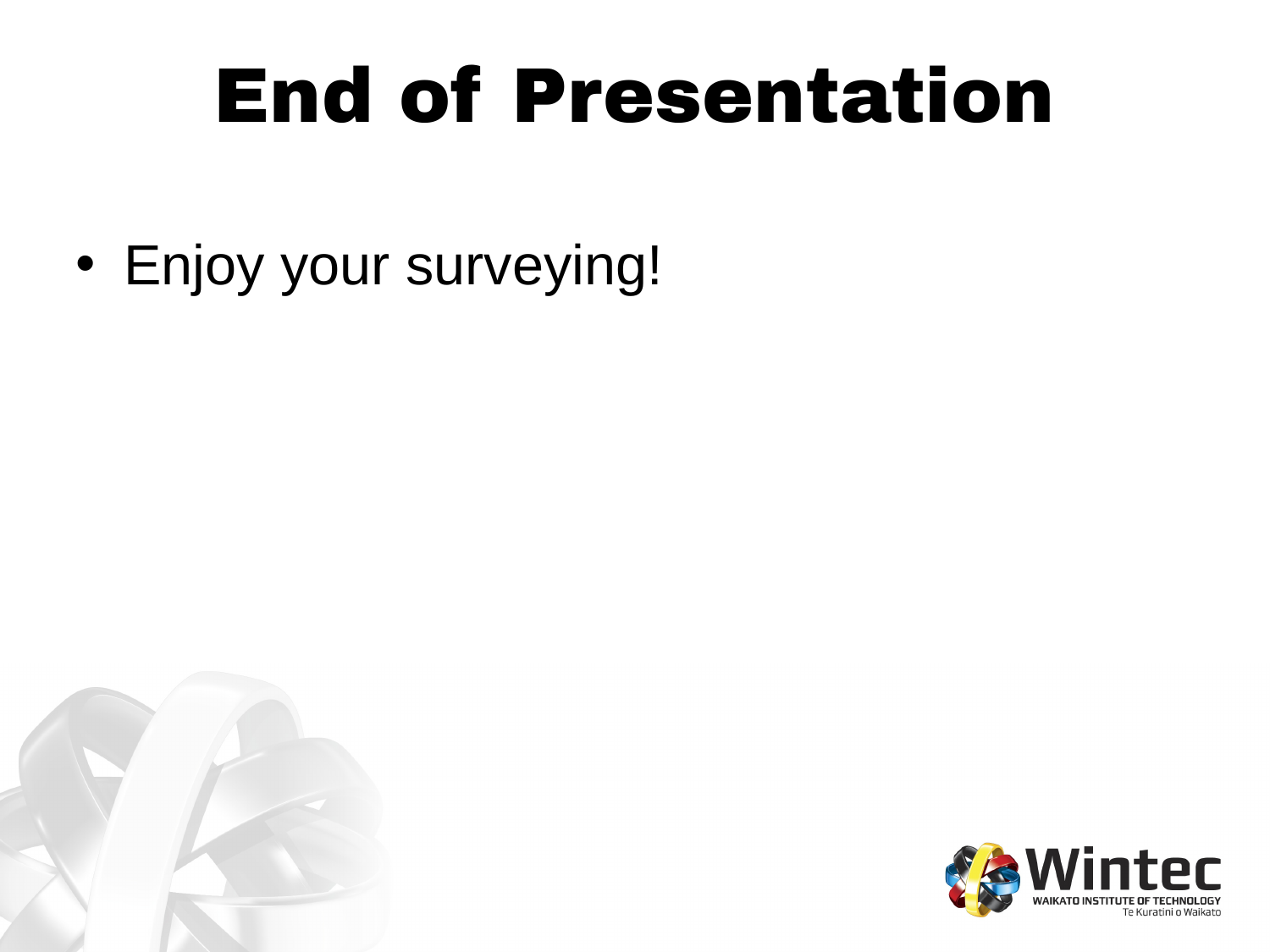

# End of Presentation
Enjoy your surveying!